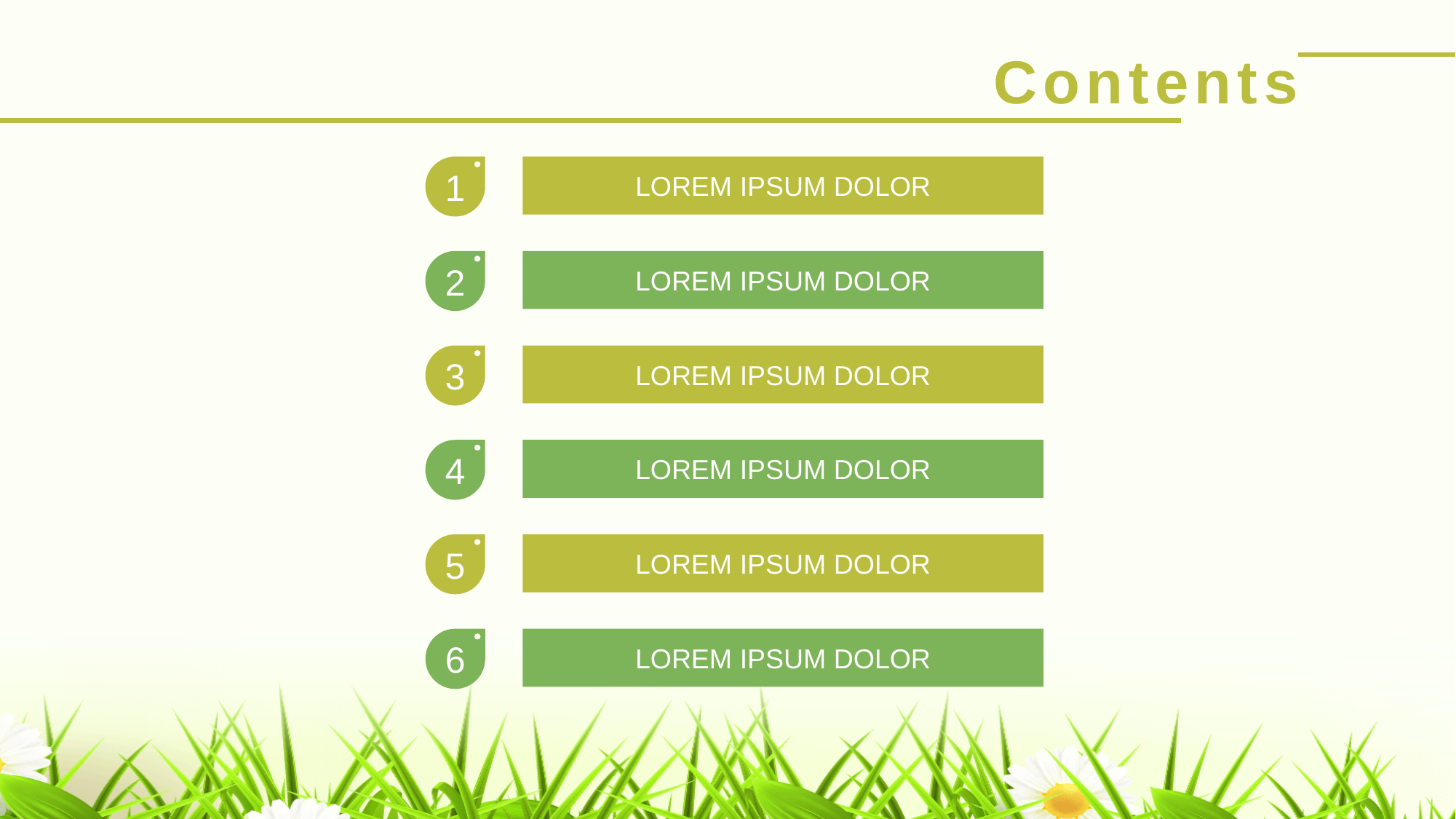

Contents
LOREM IPSUM DOLOR
1
LOREM IPSUM DOLOR
2
LOREM IPSUM DOLOR
3
LOREM IPSUM DOLOR
4
LOREM IPSUM DOLOR
5
6
LOREM IPSUM DOLOR